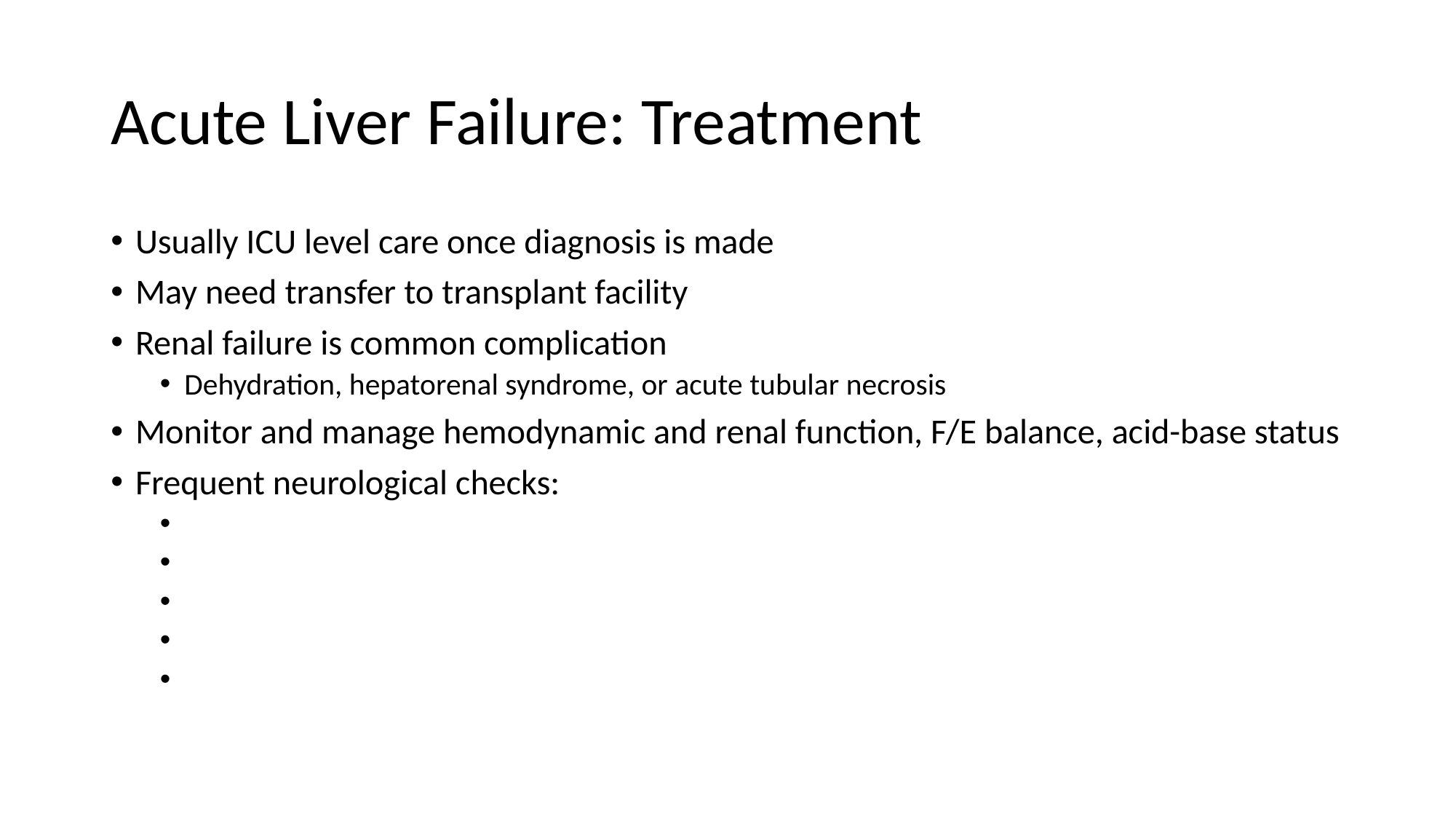

# Acute Liver Failure: Treatment
Usually ICU level care once diagnosis is made
May need transfer to transplant facility
Renal failure is common complication
Dehydration, hepatorenal syndrome, or acute tubular necrosis
Monitor and manage hemodynamic and renal function, F/E balance, acid-base status
Frequent neurological checks: